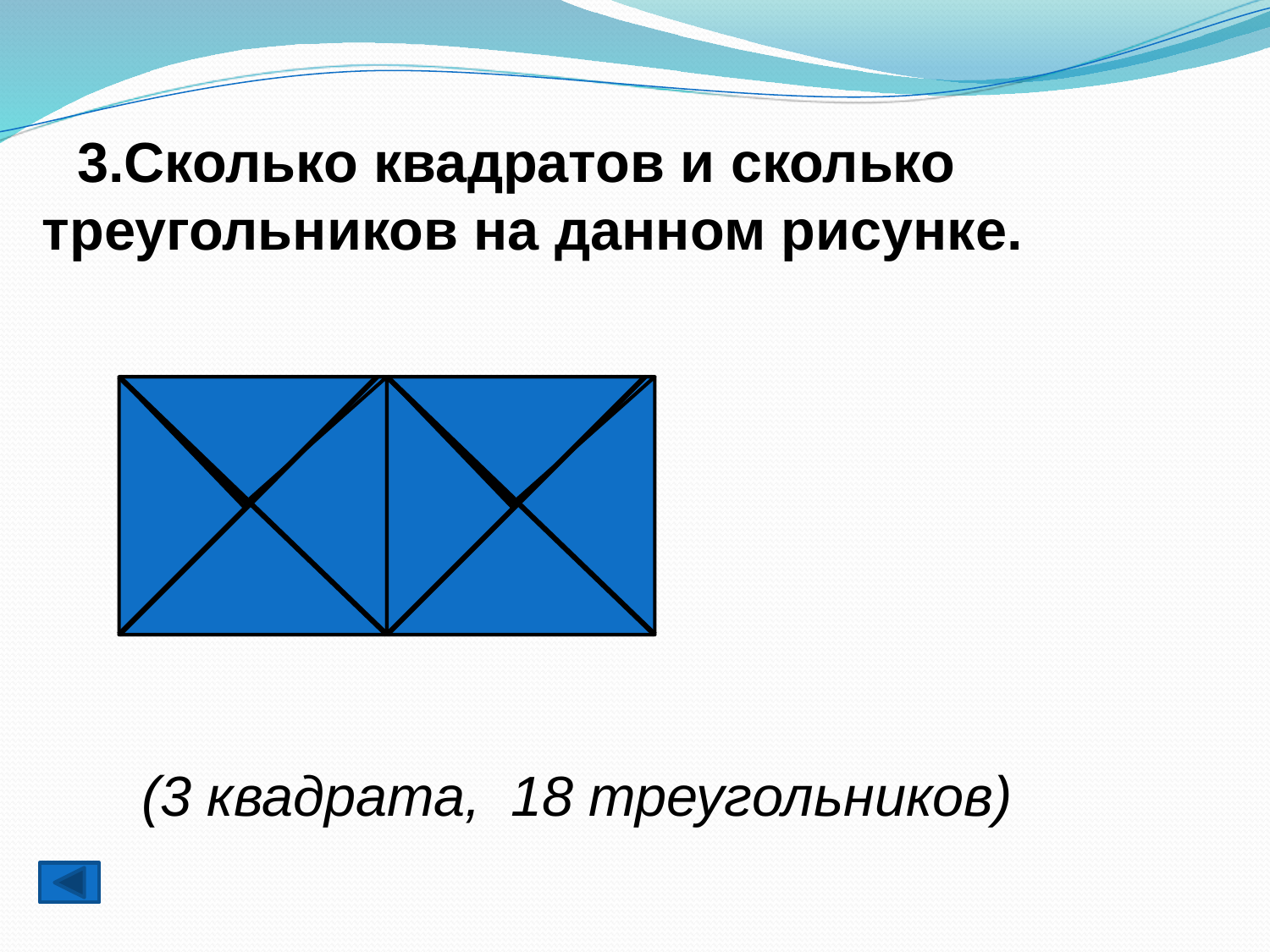

3.Сколько квадратов и сколько треугольников на данном рисунке.

(3 квадрата,
18 треугольников)